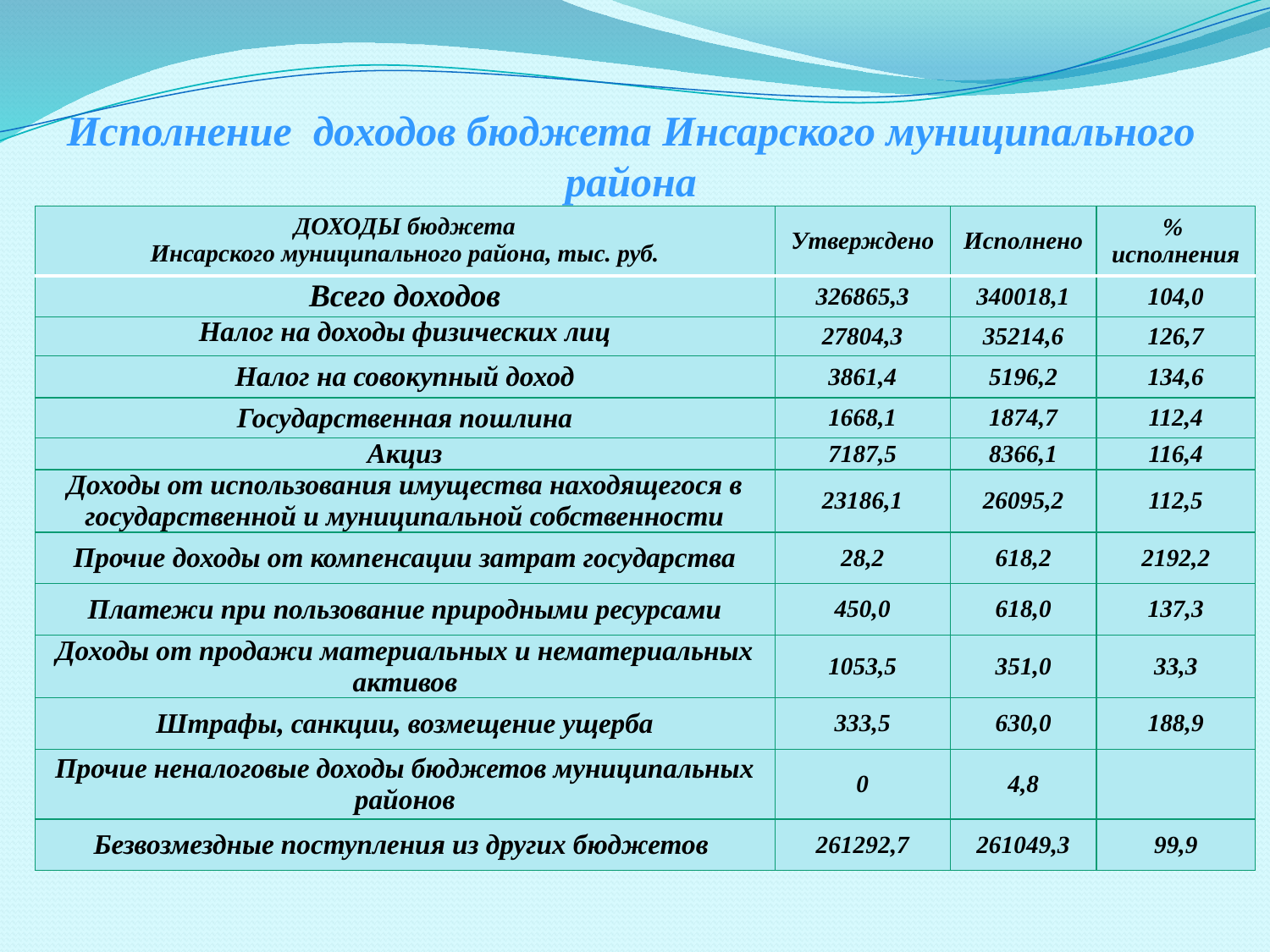

# Исполнение  доходов бюджета Инсарского муниципального района
| ДОХОДЫ бюджета Инсарского муниципального района, тыс. руб. | Утверждено | Исполнено | % исполнения |
| --- | --- | --- | --- |
| Всего доходов | 326865,3 | 340018,1 | 104,0 |
| Налог на доходы физических лиц | 27804,3 | 35214,6 | 126,7 |
| Налог на совокупный доход | 3861,4 | 5196,2 | 134,6 |
| Государственная пошлина | 1668,1 | 1874,7 | 112,4 |
| Акциз | 7187,5 | 8366,1 | 116,4 |
| Доходы от использования имущества находящегося в государственной и муниципальной собственности | 23186,1 | 26095,2 | 112,5 |
| Прочие доходы от компенсации затрат государства | 28,2 | 618,2 | 2192,2 |
| Платежи при пользование природными ресурсами | 450,0 | 618,0 | 137,3 |
| Доходы от продажи материальных и нематериальных активов | 1053,5 | 351,0 | 33,3 |
| Штрафы, санкции, возмещение ущерба | 333,5 | 630,0 | 188,9 |
| Прочие неналоговые доходы бюджетов муниципальных районов | 0 | 4,8 |  |
| Безвозмездные поступления из других бюджетов | 261292,7 | 261049,3 | 99,9 |